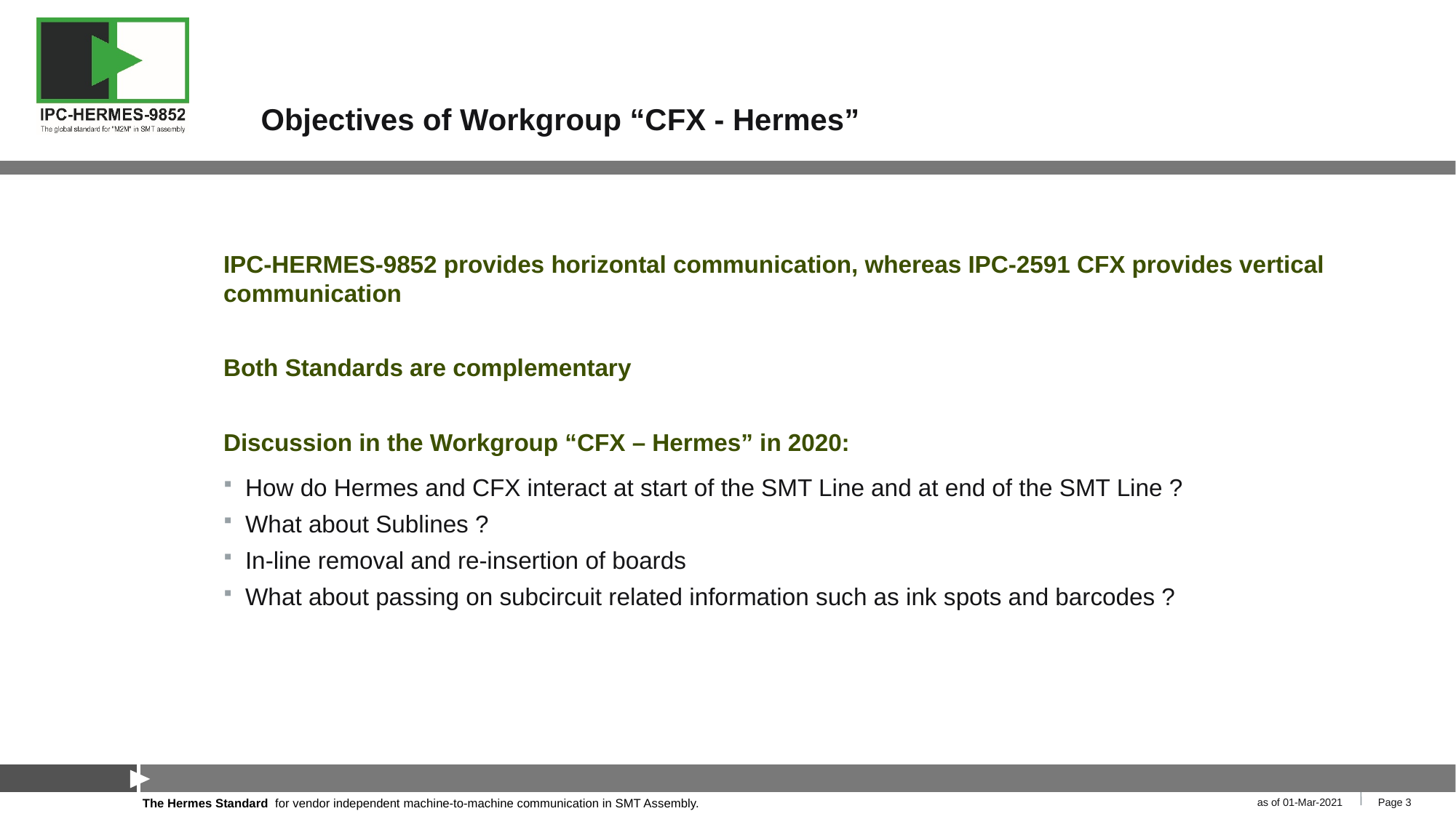

# Objectives of Workgroup “CFX - Hermes”
IPC-HERMES-9852 provides horizontal communication, whereas IPC-2591 CFX provides vertical communication
Both Standards are complementary
Discussion in the Workgroup “CFX – Hermes” in 2020:
How do Hermes and CFX interact at start of the SMT Line and at end of the SMT Line ?
What about Sublines ?
In-line removal and re-insertion of boards
What about passing on subcircuit related information such as ink spots and barcodes ?
as of 01-Mar-2021
Page 3